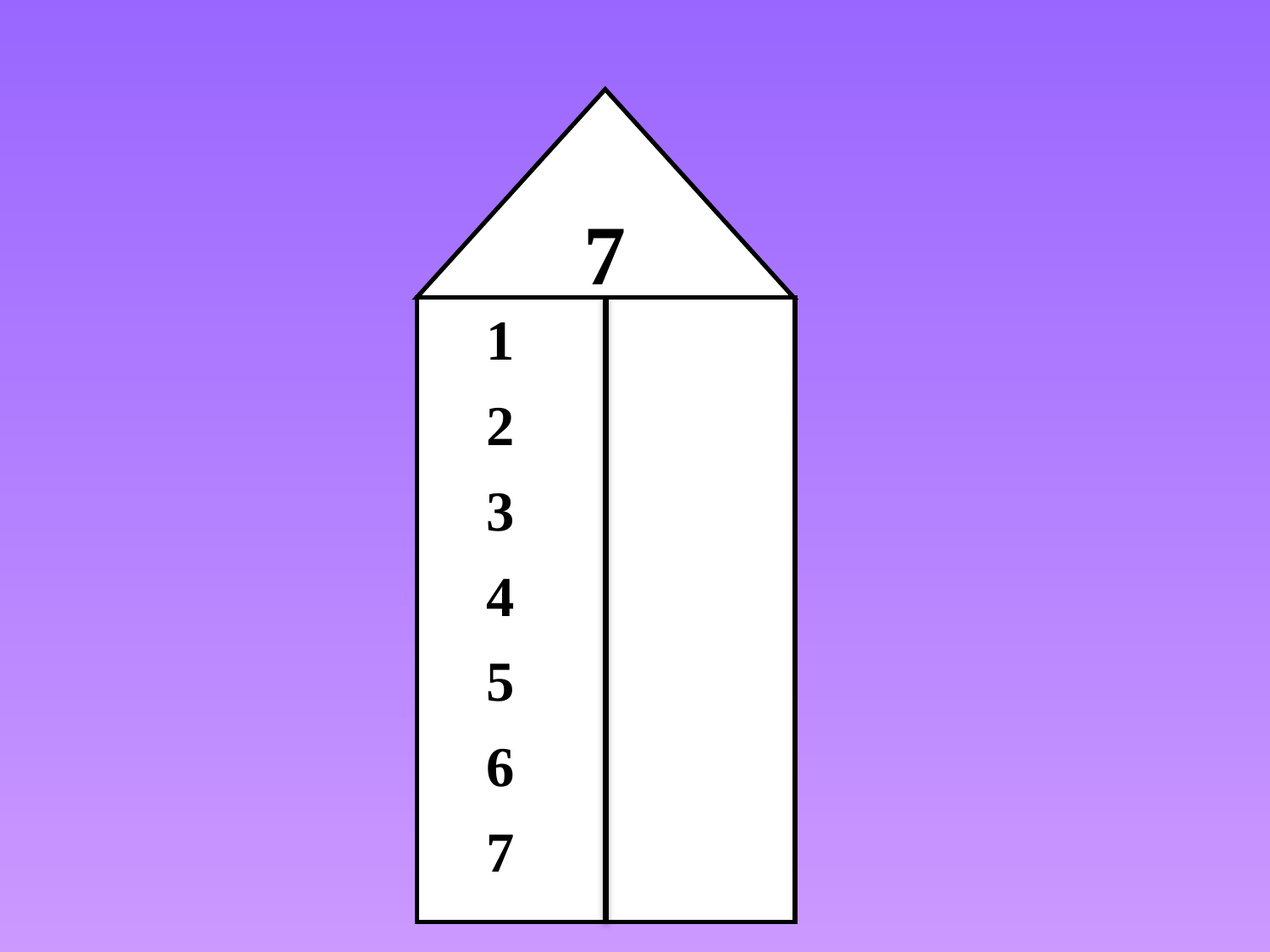

7
    1
    2
    3
    4
    5
    6
    7